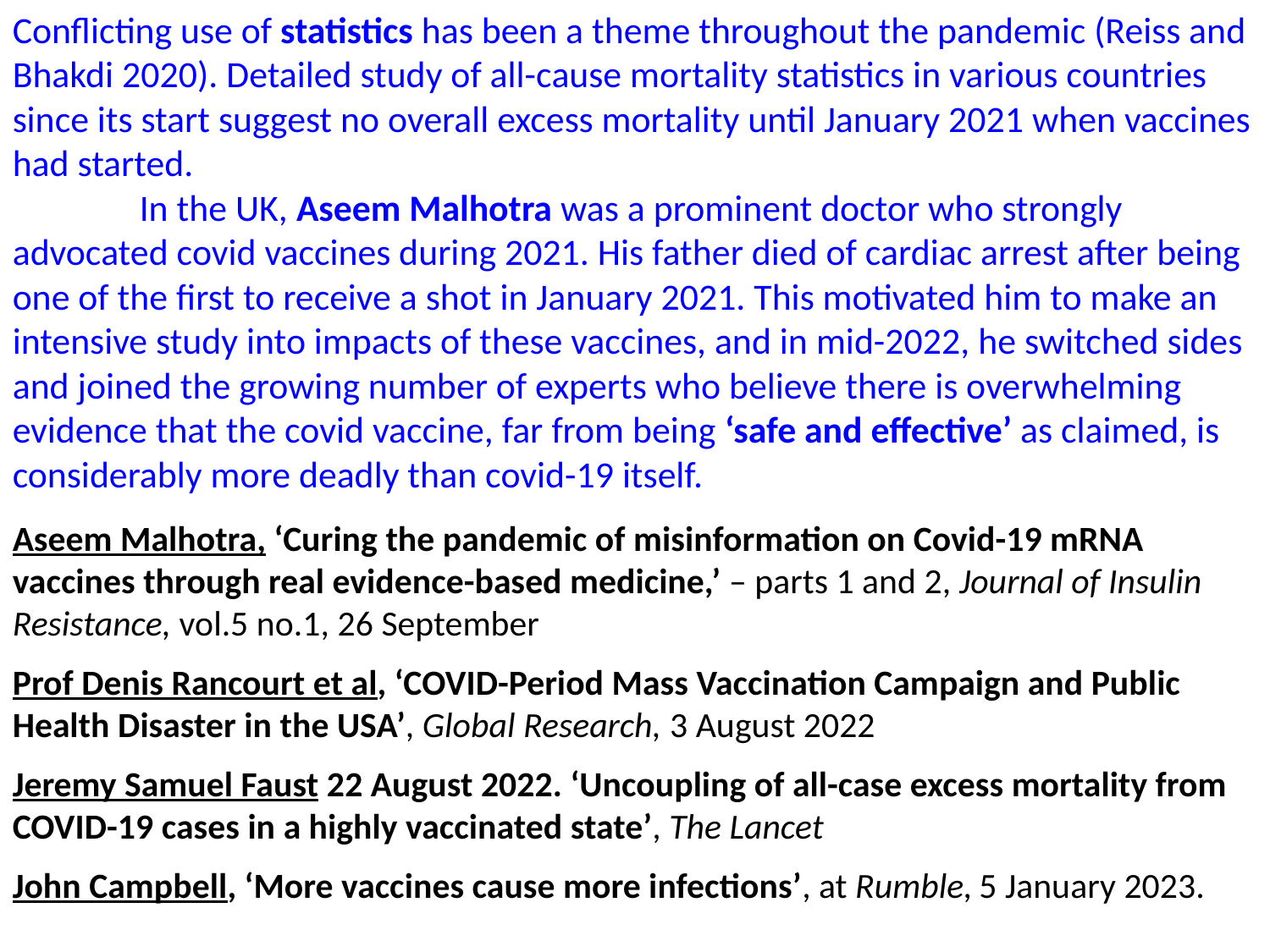

Conflicting use of statistics has been a theme throughout the pandemic (Reiss and Bhakdi 2020). Detailed study of all-cause mortality statistics in various countries since its start suggest no overall excess mortality until January 2021 when vaccines had started.
	In the UK, Aseem Malhotra was a prominent doctor who strongly advocated covid vaccines during 2021. His father died of cardiac arrest after being one of the first to receive a shot in January 2021. This motivated him to make an intensive study into impacts of these vaccines, and in mid-2022, he switched sides and joined the growing number of experts who believe there is overwhelming evidence that the covid vaccine, far from being ‘safe and effective’ as claimed, is considerably more deadly than covid-19 itself.

Aseem Malhotra, ‘Curing the pandemic of misinformation on Covid-19 mRNA vaccines through real evidence-based medicine,’ – parts 1 and 2, Journal of Insulin Resistance, vol.5 no.1, 26 September

Prof Denis Rancourt et al, ‘COVID-Period Mass Vaccination Campaign and Public Health Disaster in the USA’, Global Research, 3 August 2022

Jeremy Samuel Faust 22 August 2022. ‘Uncoupling of all-case excess mortality from COVID-19 cases in a highly vaccinated state’, The Lancet

John Campbell, ‘More vaccines cause more infections’, at Rumble, 5 January 2023.